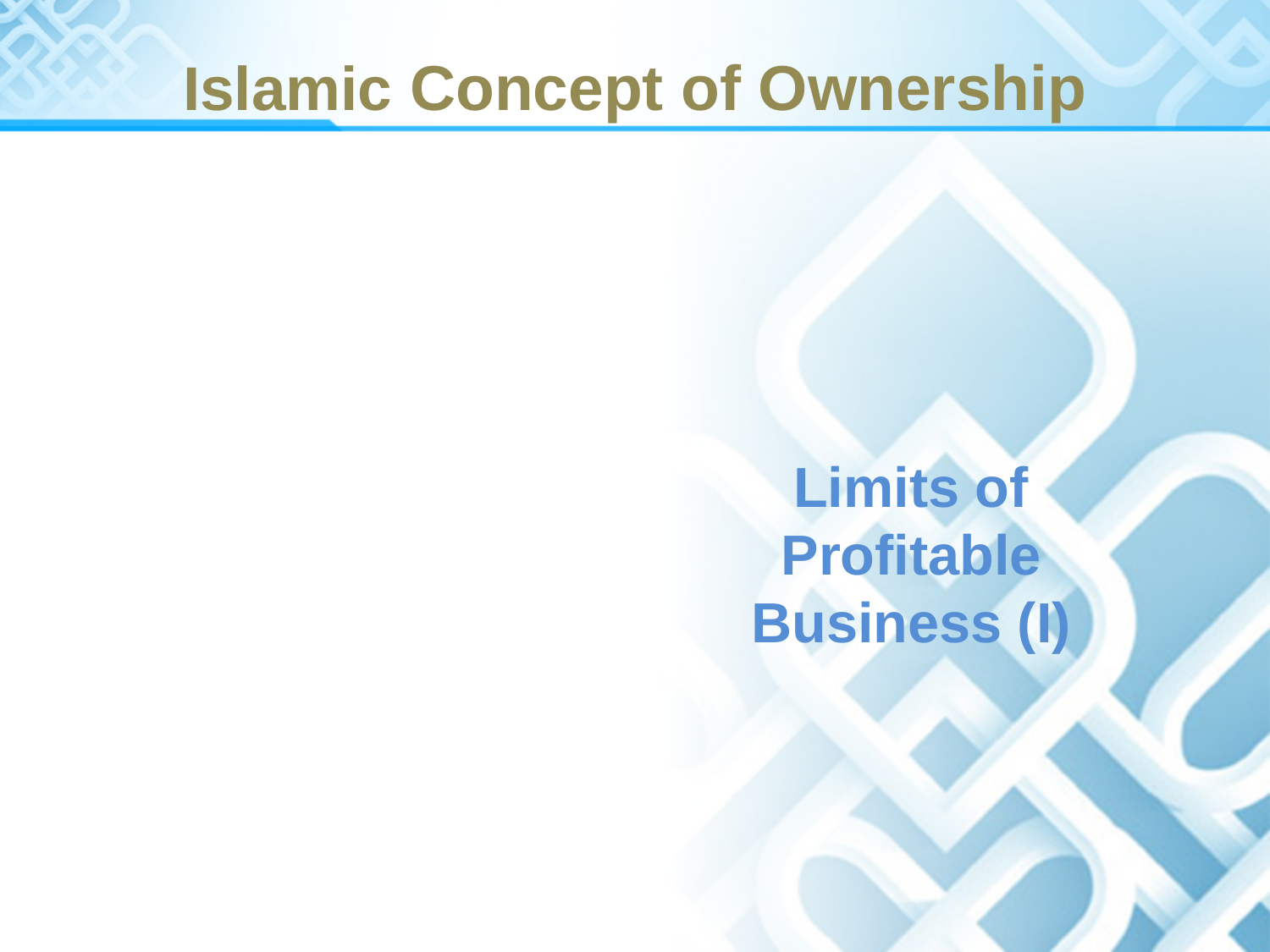

# Islamic Concept of Ownership
Limits of Profitable Business (I)